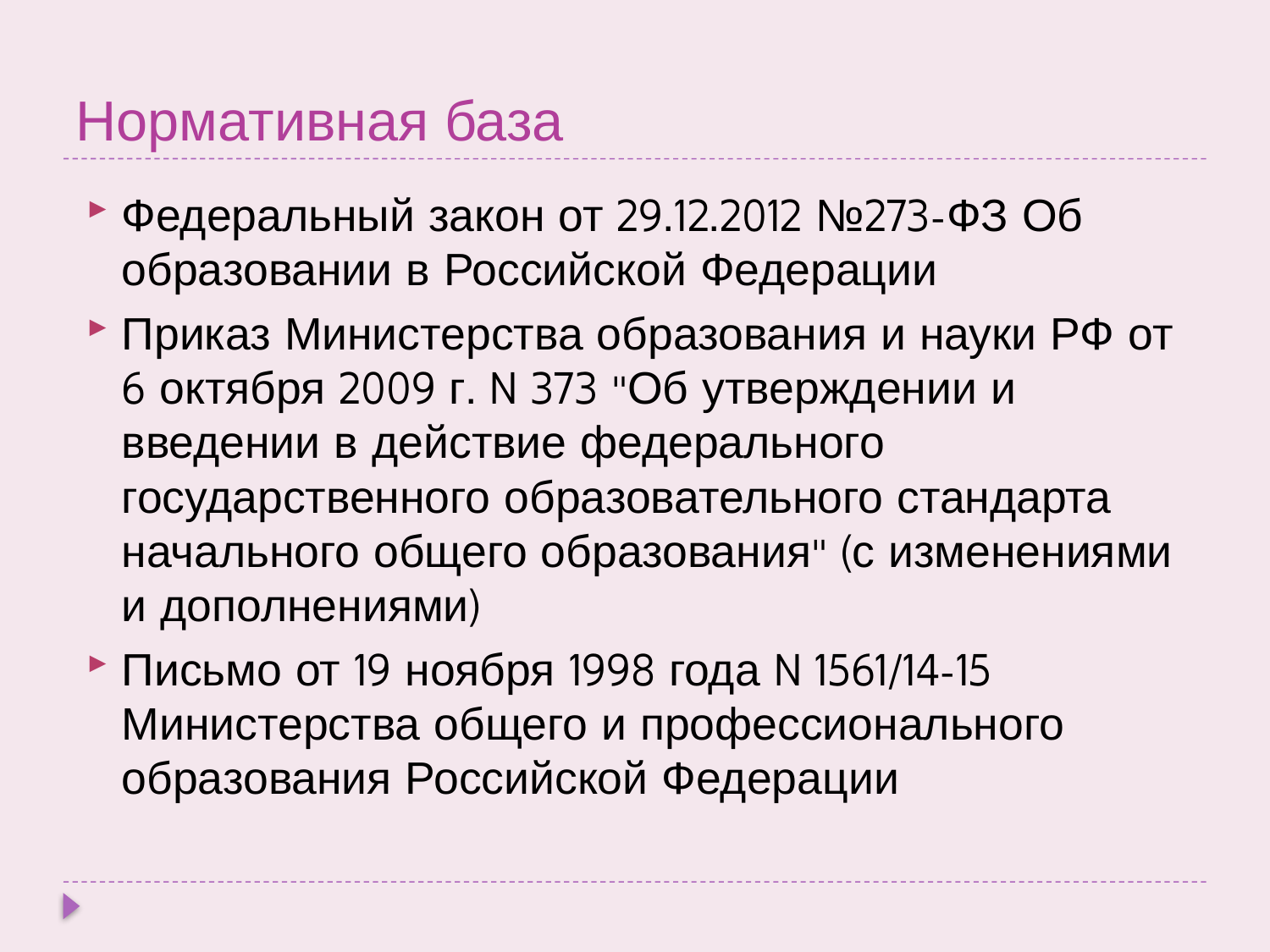

# Нормативная база
Федеральный закон от 29.12.2012 №273-ФЗ Об образовании в Российской Федерации
Приказ Министерства образования и науки РФ от 6 октября 2009 г. N 373 "Об утверждении и введении в действие федерального государственного образовательного стандарта начального общего образования" (с изменениями и дополнениями)
Письмо от 19 ноября 1998 года N 1561/14-15 Министерства общего и профессионального образования Российской Федерации